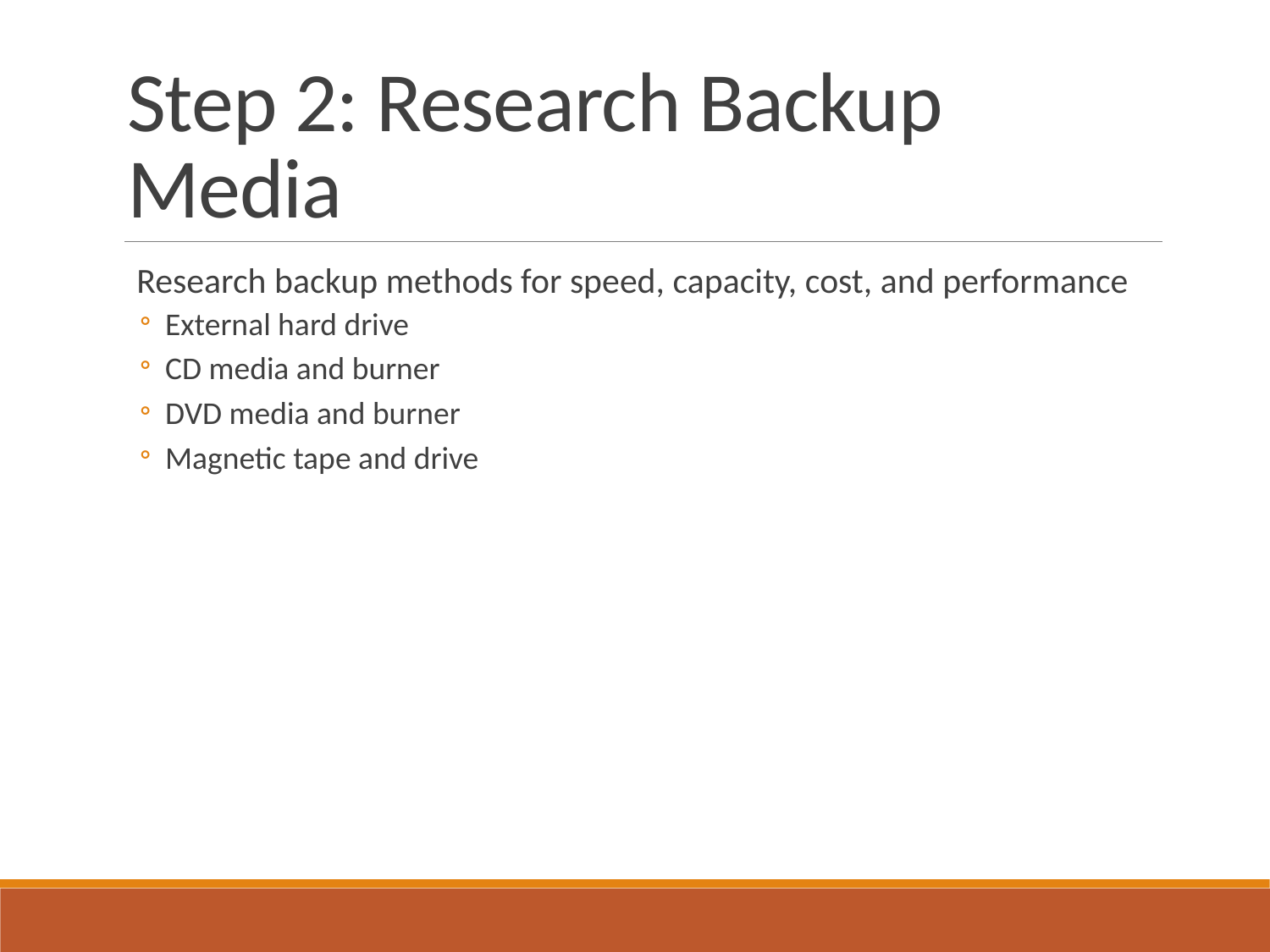

# Step 2: Research Backup Media
Research backup methods for speed, capacity, cost, and performance
External hard drive
CD media and burner
DVD media and burner
Magnetic tape and drive